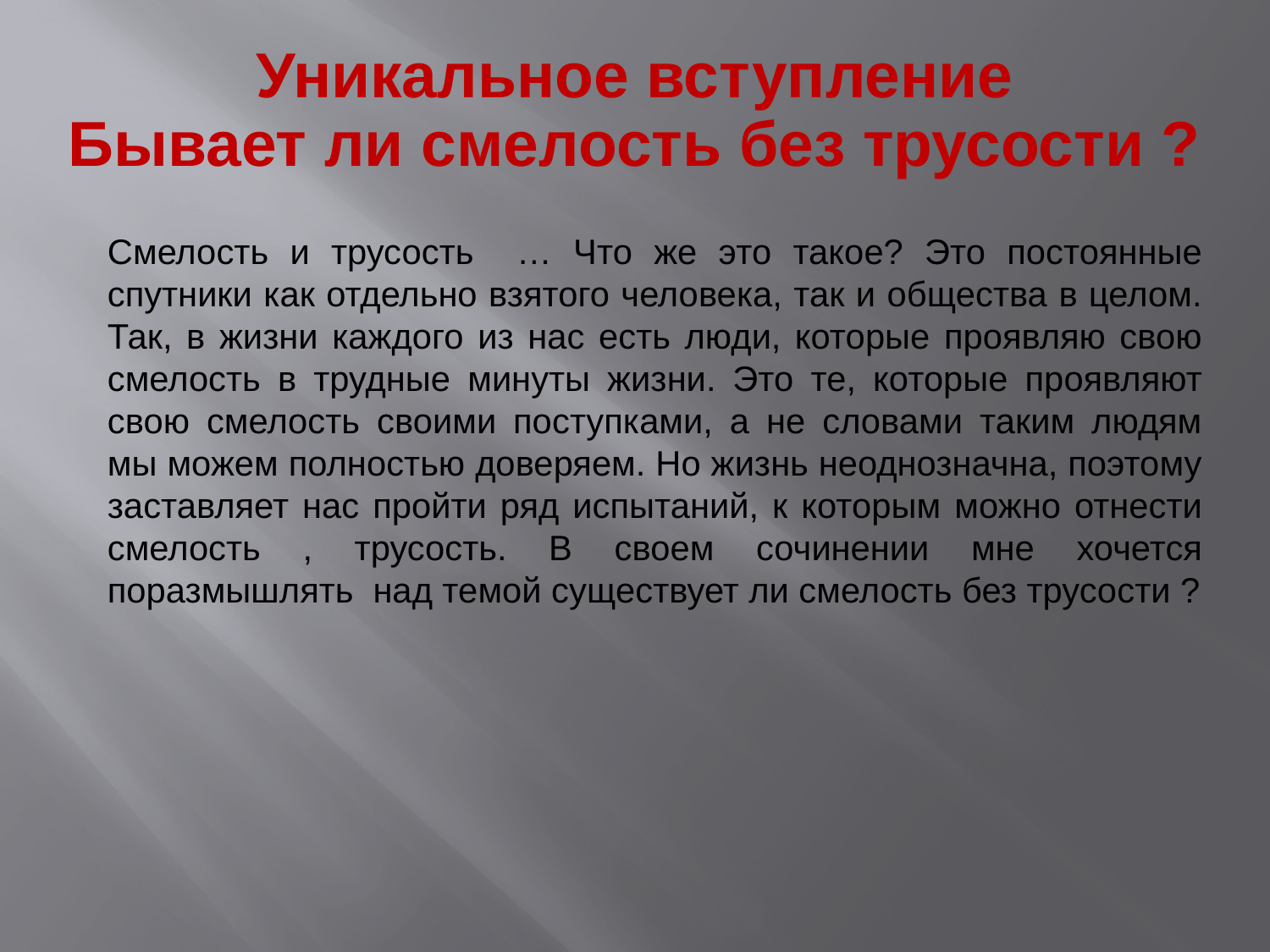

Уникальное вступление
Бывает ли смелость без трусости ?
Смелость и трусость  … Что же это такое? Это постоянные спутники как отдельно взятого человека, так и общества в целом. Так, в жизни каждого из нас есть люди, которые проявляю свою смелость в трудные минуты жизни. Это те, которые проявляют свою смелость своими поступками, а не словами таким людям мы можем полностью доверяем. Но жизнь неоднозначна, поэтому заставляет нас пройти ряд испытаний, к которым можно отнести смелость , трусость. В своем сочинении мне хочется поразмышлять  над темой существует ли смелость без трусости ?